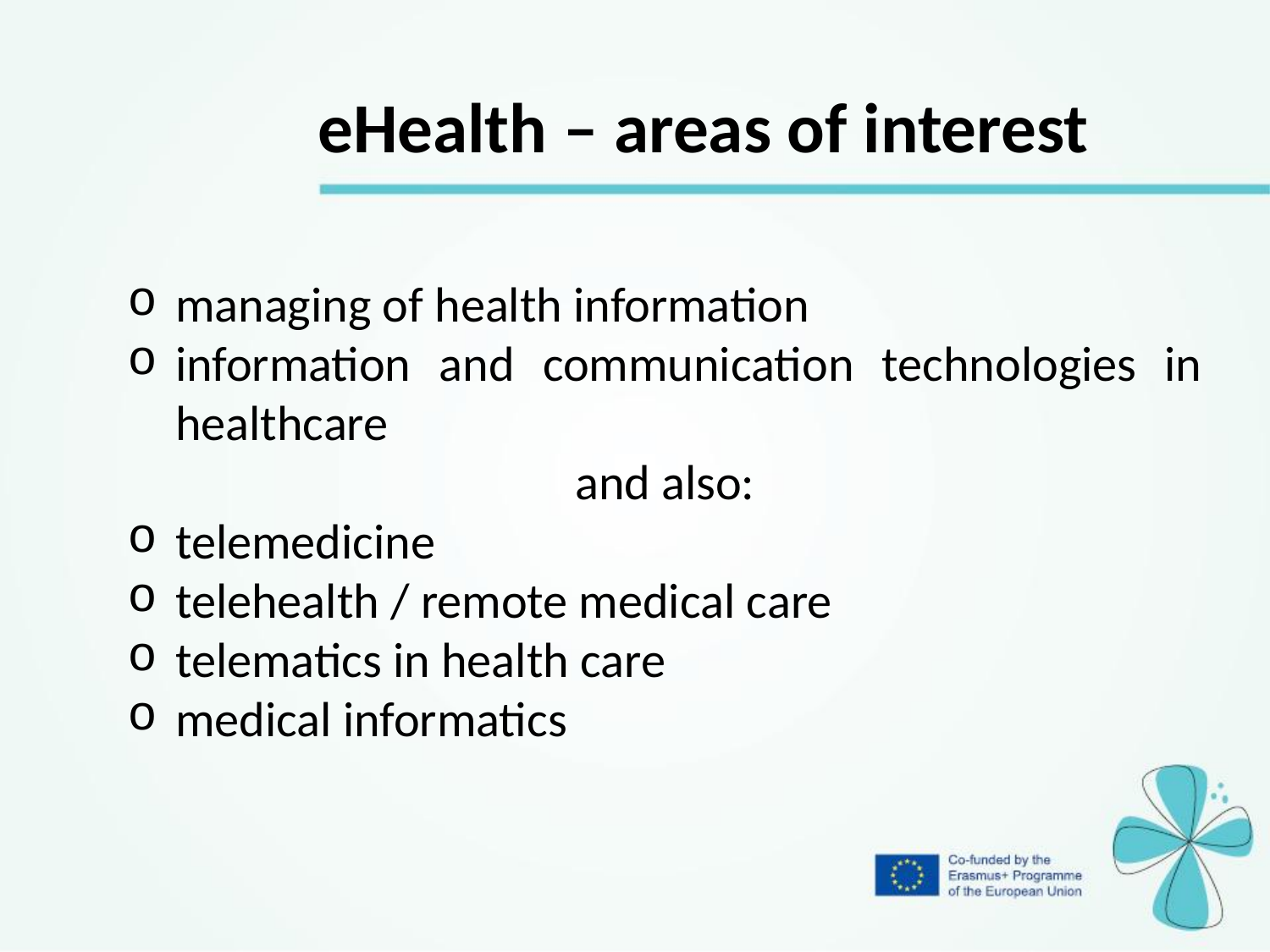

eHealth – areas of interest
managing of health information
information and communication technologies in healthcare
and also:
telemedicine
telehealth / remote medical care
telematics in health care
medical informatics